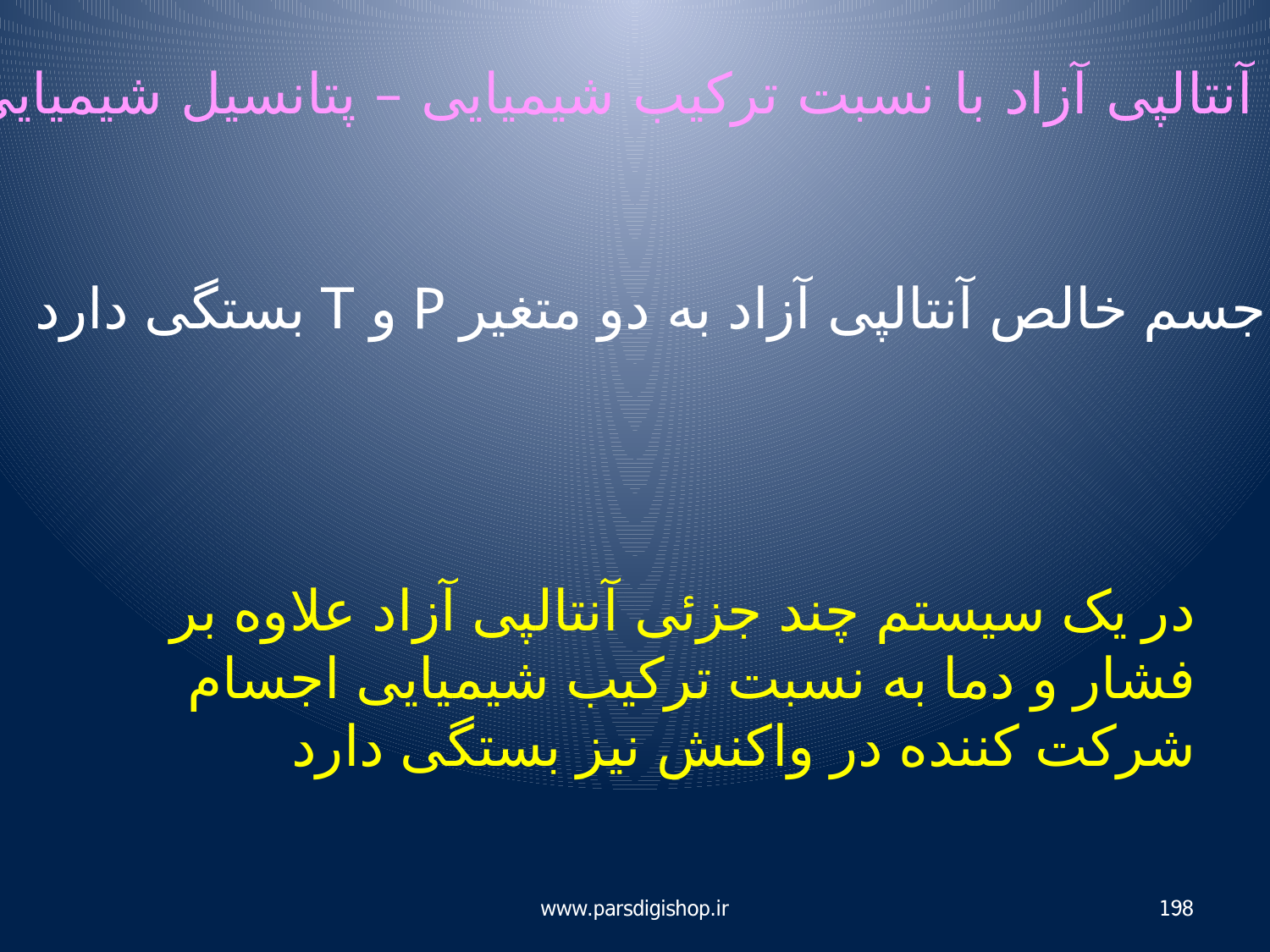

بستگی آنتالپی آزاد با نسبت ترکیب شیمیایی – پتانسیل شیمیایی
در جسم خالص آنتالپی آزاد به دو متغیر P و T بستگی دارد
در یک سیستم چند جزئی آنتالپی آزاد علاوه بر فشار و دما به نسبت ترکیب شیمیایی اجسام شرکت کننده در واکنش نیز بستگی دارد
www.parsdigishop.ir
198